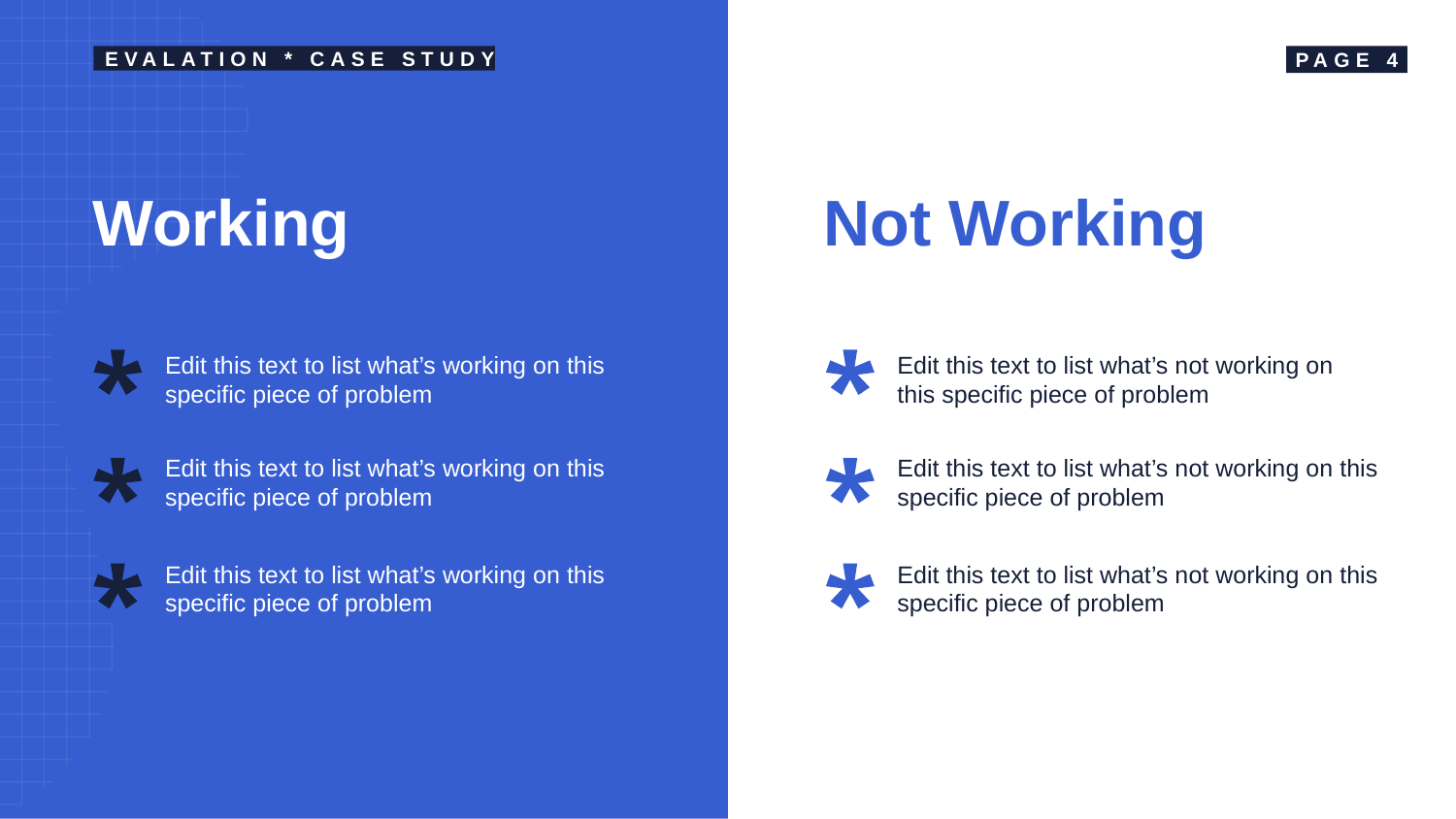

EVALATION * CASE STUDY
PAGE 4
Working
Not Working

Edit this text to list what’s working on this specific piece of problem

Edit this text to list what’s not working on this specific piece of problem
Edit this text to list what’s working on this specific piece of problem
Edit this text to list what’s not working on this specific piece of problem

Edit this text to list what’s working on this specific piece of problem
Edit this text to list what’s not working on this specific piece of problem